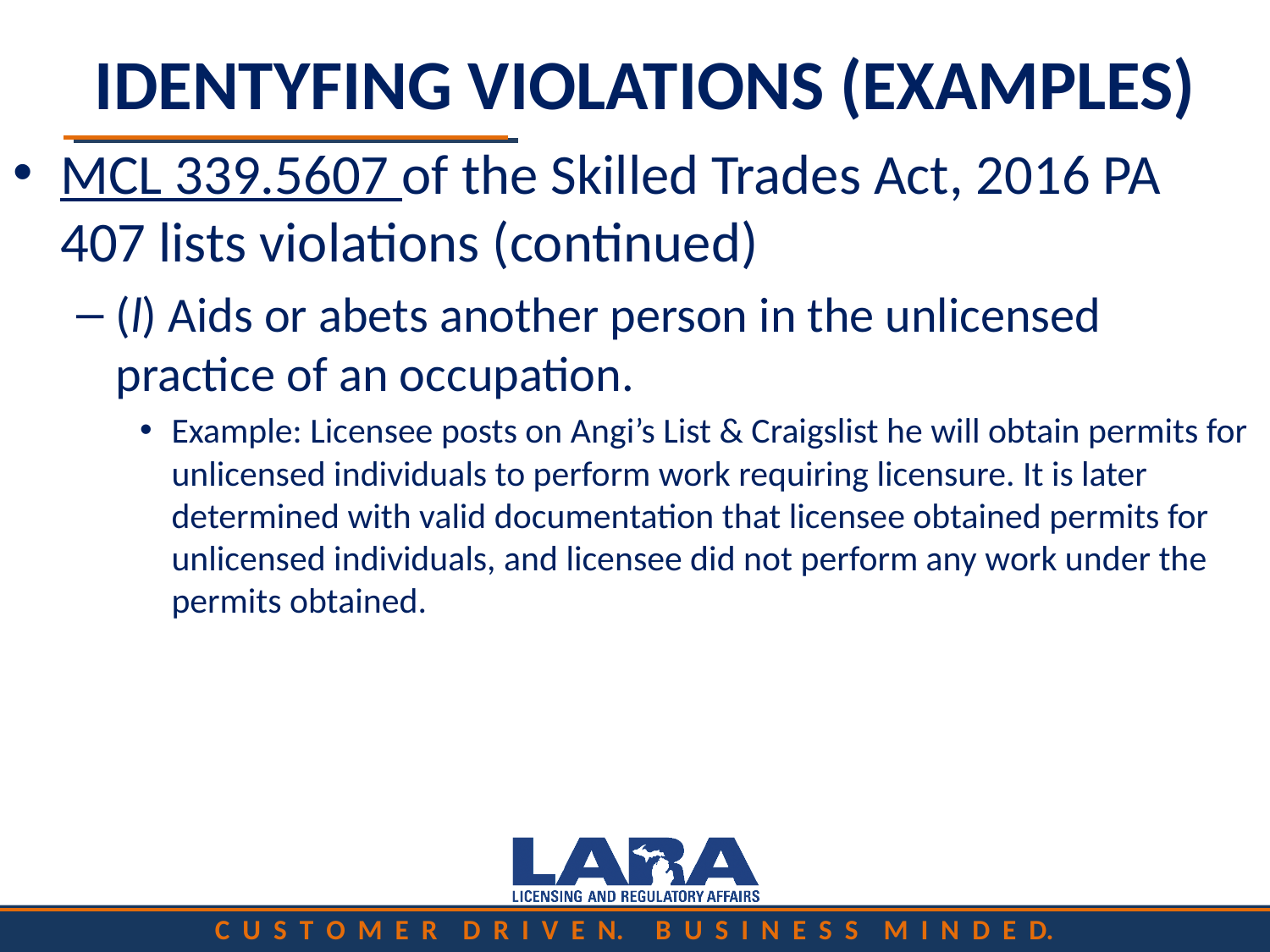

# IDENTYFING VIOLATIONS (EXAMPLES)
MCL 339.5607 of the Skilled Trades Act, 2016 PA 407 lists violations (continued)
(l) Aids or abets another person in the unlicensed practice of an occupation.
Example: Licensee posts on Angi’s List & Craigslist he will obtain permits for unlicensed individuals to perform work requiring licensure. It is later determined with valid documentation that licensee obtained permits for unlicensed individuals, and licensee did not perform any work under the permits obtained.